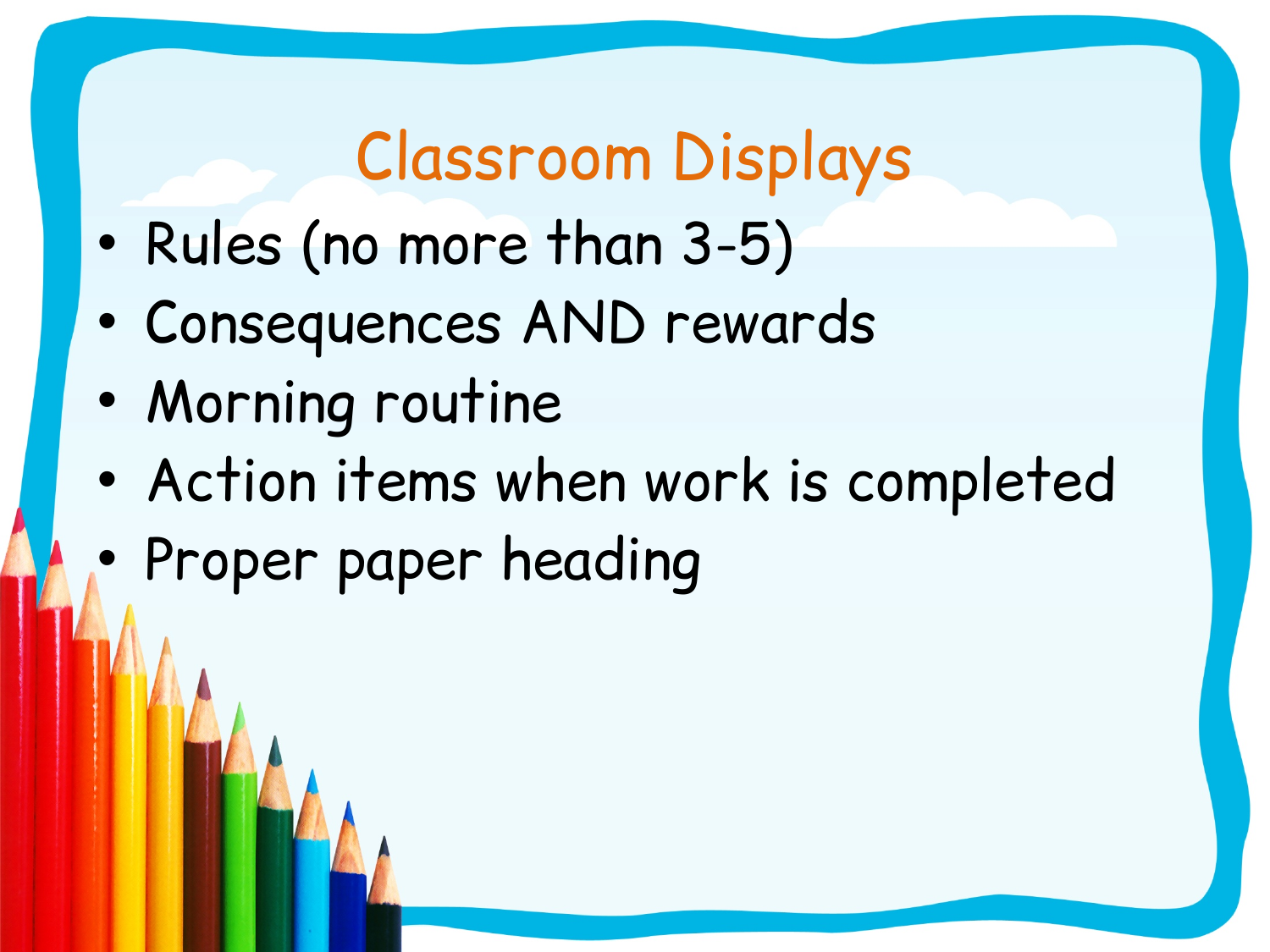

# Classroom Displays
Rules (no more than 3-5)
Consequences AND rewards
Morning routine
Action items when work is completed
Proper paper heading